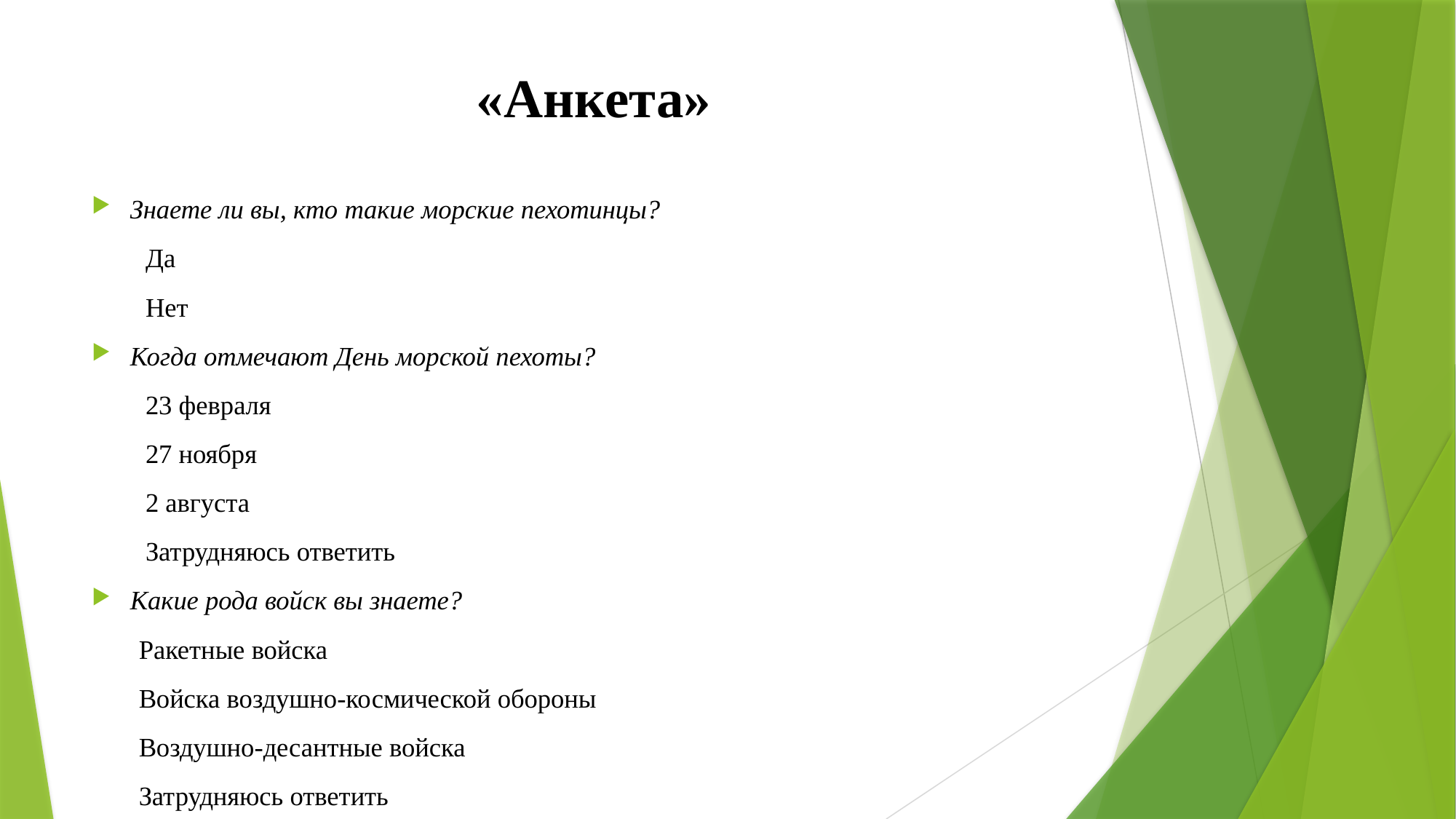

# «Анкета»
Знаете ли вы, кто такие морские пехотинцы?
        Да
        Нет
Когда отмечают День морской пехоты?
        23 февраля
        27 ноября
        2 августа
        Затрудняюсь ответить
Какие рода войск вы знаете?
       Ракетные войска
       Войска воздушно-космической обороны
       Воздушно-десантные войска
       Затрудняюсь ответить